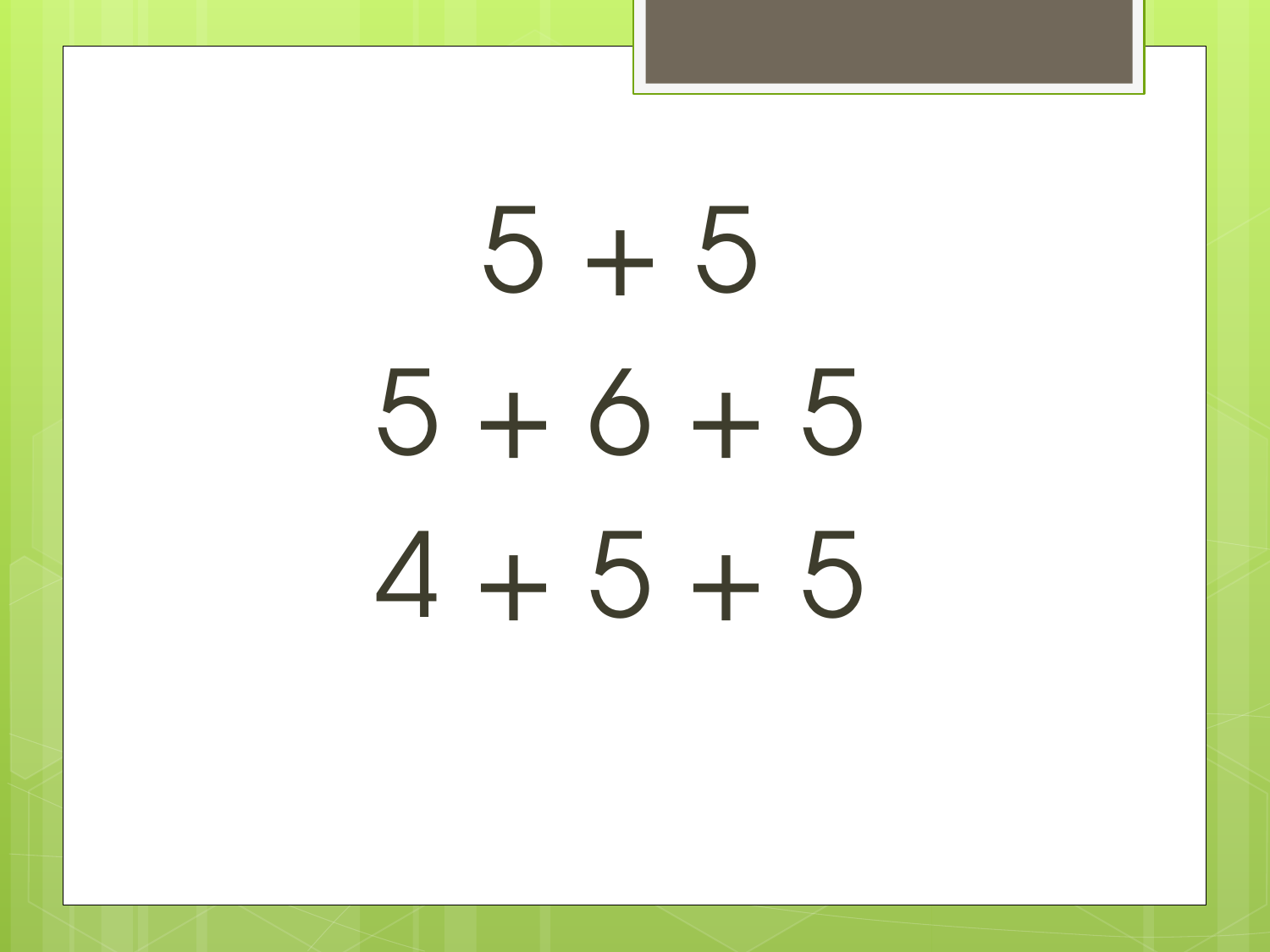

5 + 5
5 + 6 + 5
4 + 5 + 5